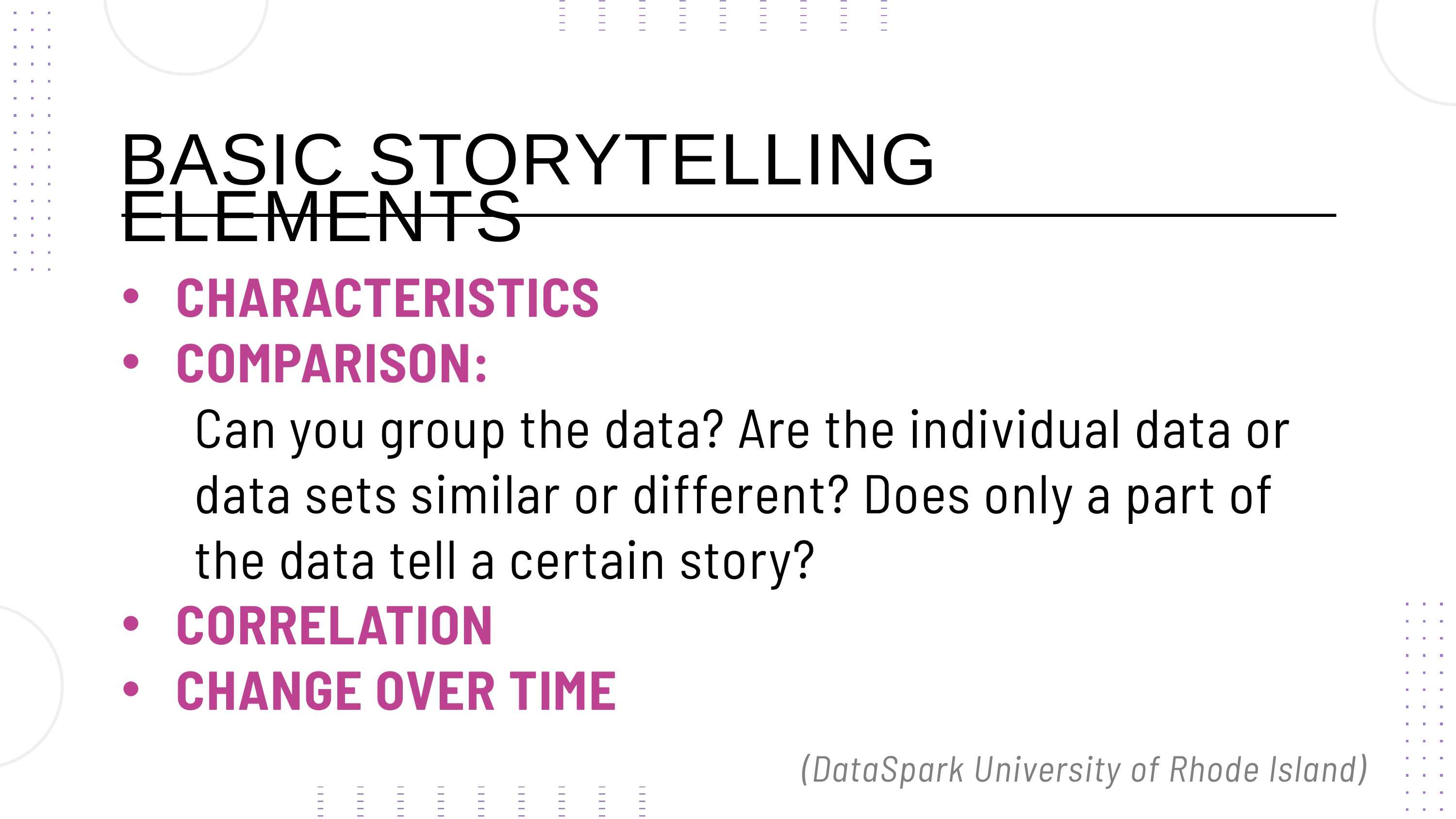

BASIC STORYTELLING ELEMENTS

CHARACTERISTICS
COMPARISON:
	Can you group the data? Are the individual data or 	data sets similar or different? Does only a part of 	the data tell a certain story?
CORRELATION
CHANGE OVER TIME

(DataSpark University of Rhode Island)